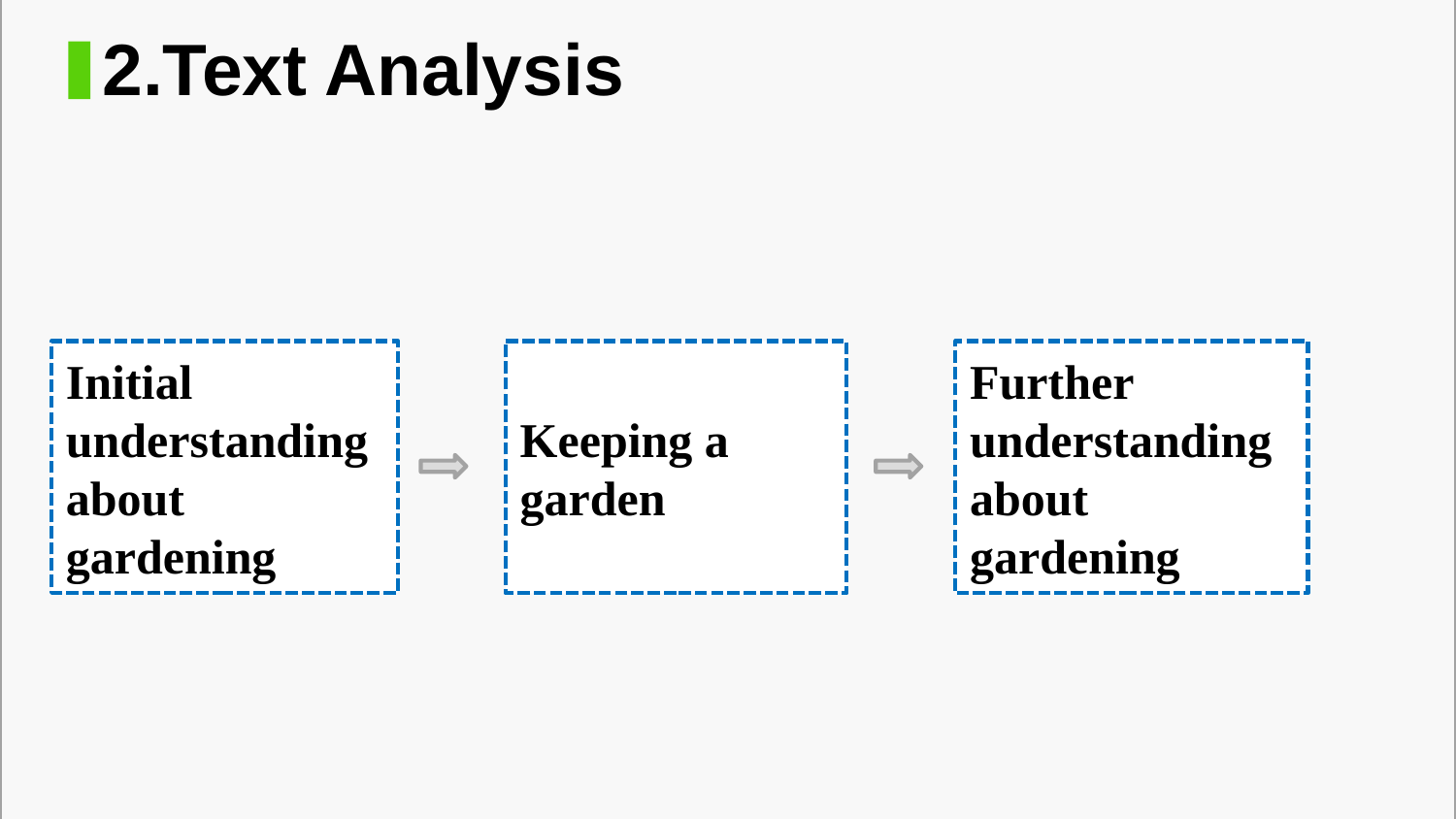

2.Text Analysis

Initial understanding about gardening
Keeping a garden
Further understanding about gardening